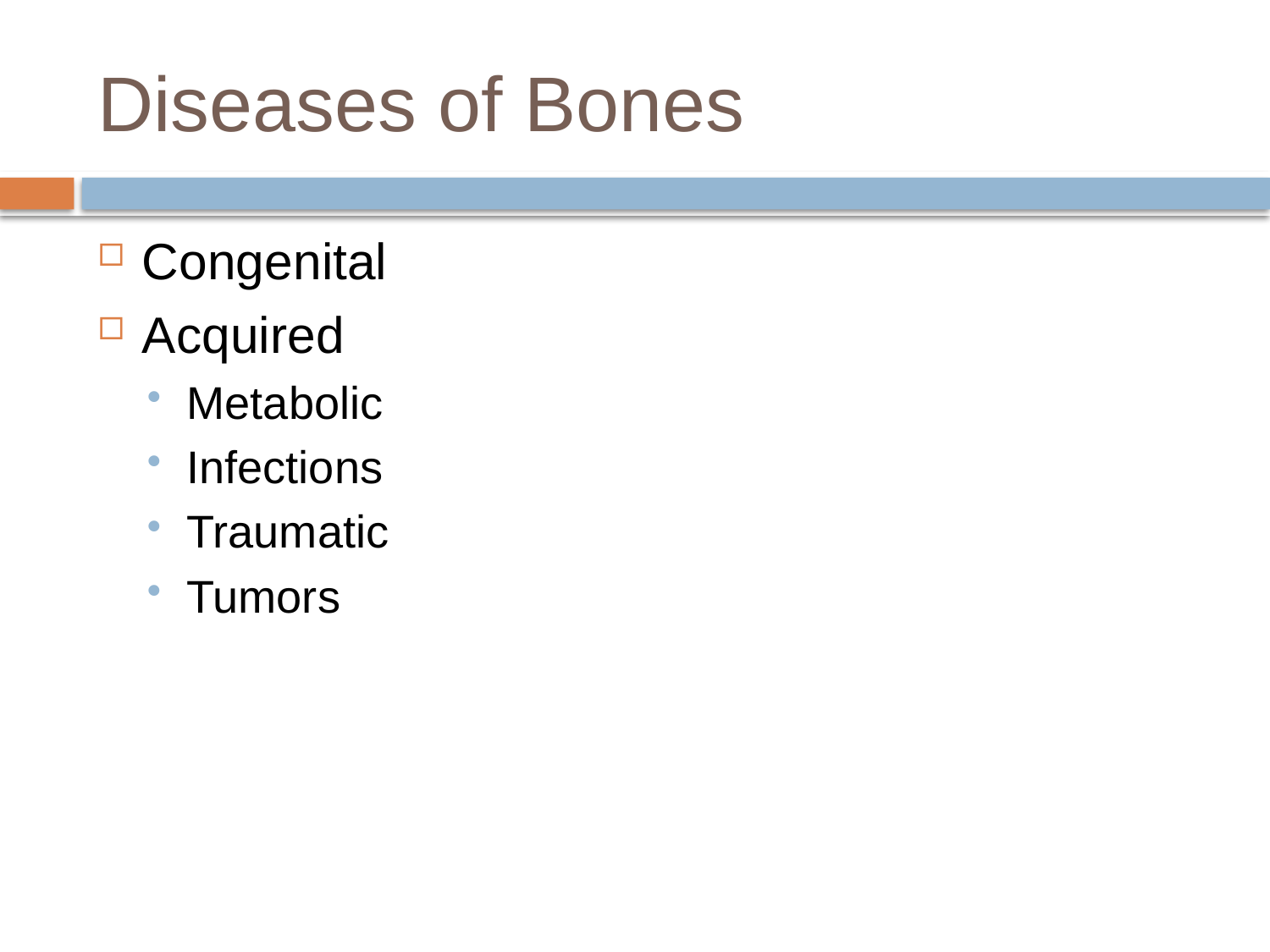

# Diseases of Bones
Congenital
Acquired
Metabolic
Infections
Traumatic
Tumors